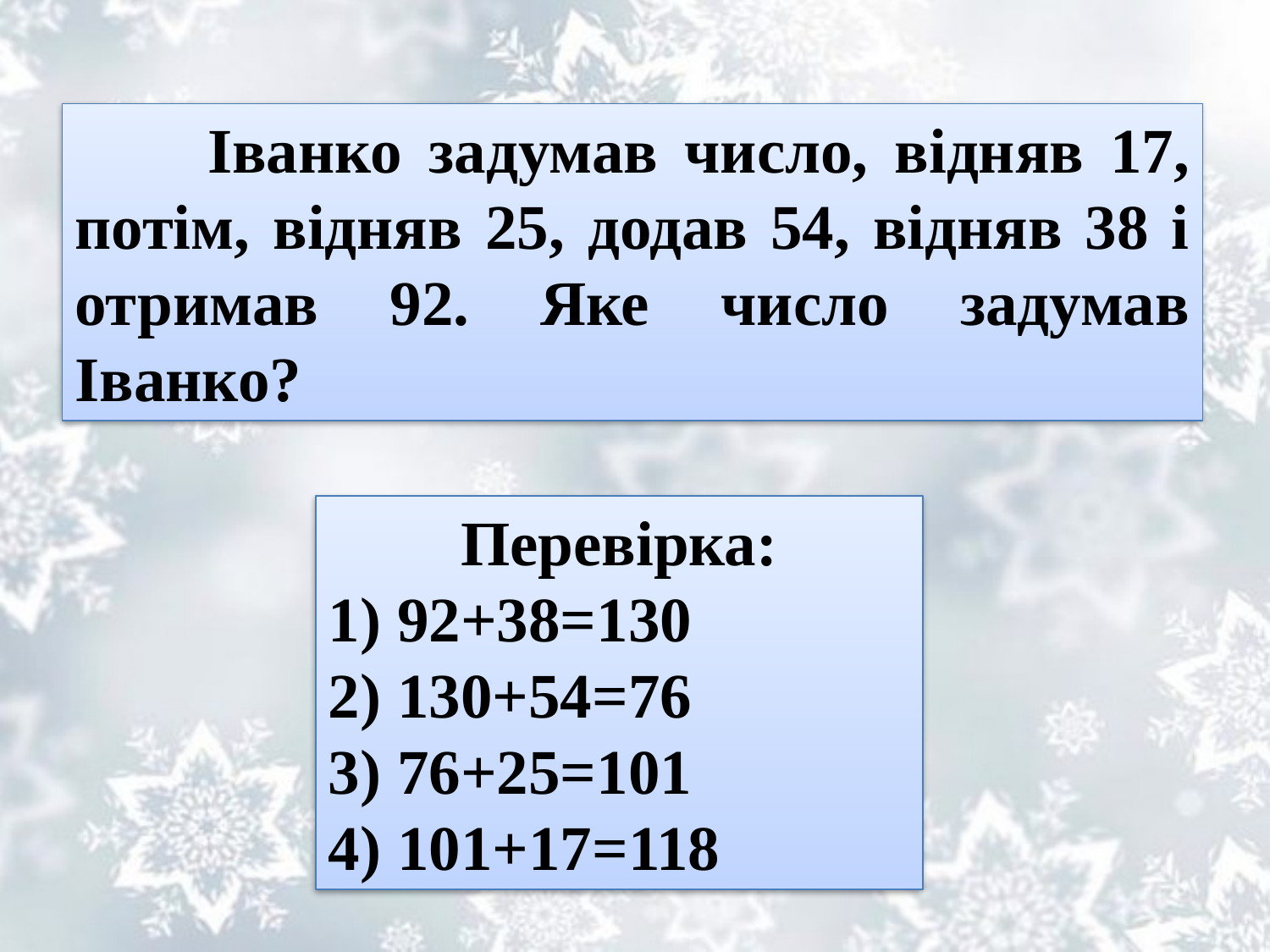

Іванко задумав число, відняв 17, потім, відняв 25, додав 54, відняв 38 і отримав 92. Яке число задумав Іванко?
Перевірка:
1) 92+38=130
2) 130+54=76
3) 76+25=101
4) 101+17=118